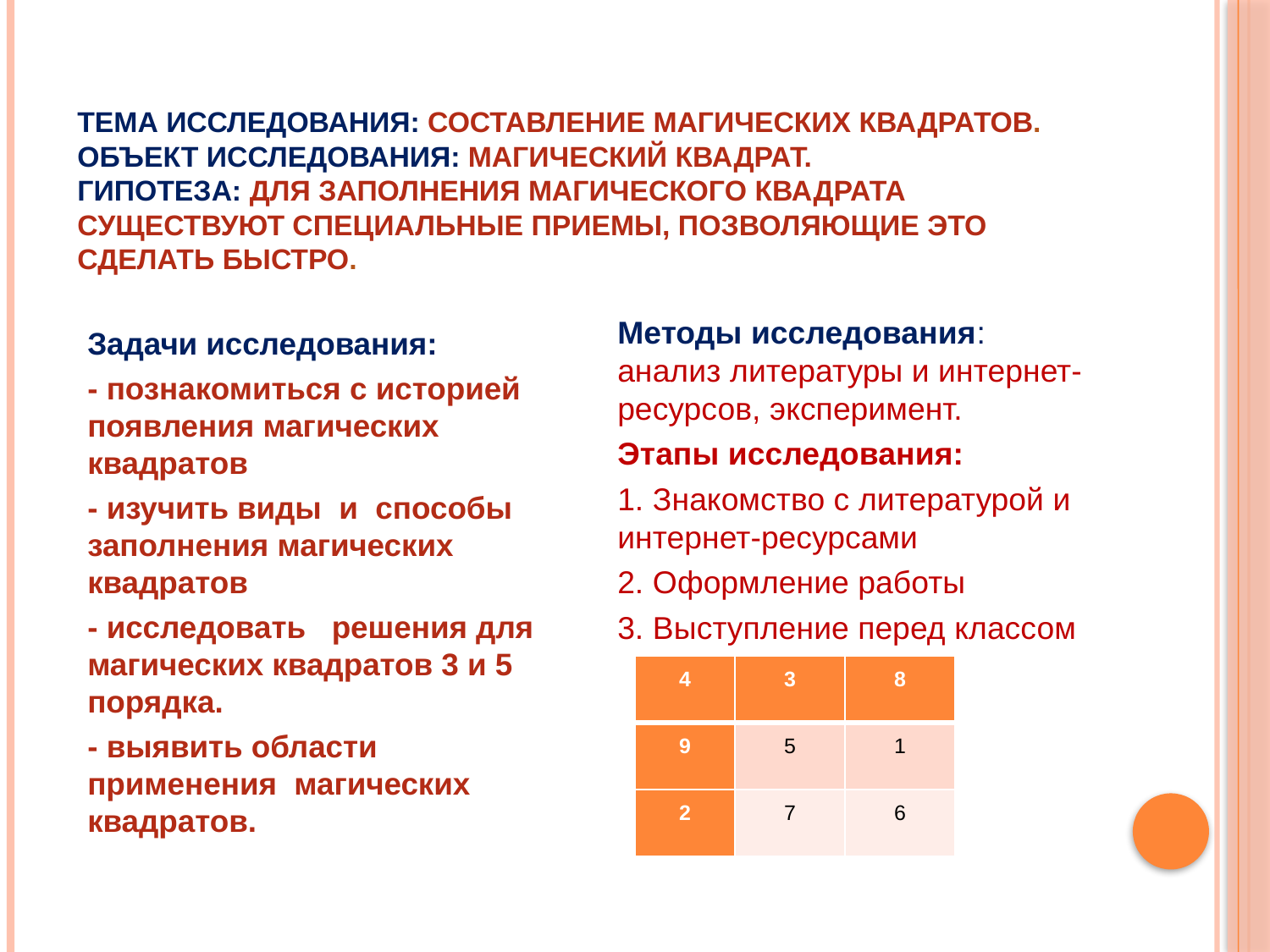

# Тема исследования: составление магических квадратов. Объект исследования: магический квадрат. Гипотеза: для заполнения магического квадрата существуют специальные приемы, позволяющие это сделать быстро.

Задачи исследования:
- познакомиться с историей появления магических квадратов
- изучить виды  и  способы заполнения магических квадратов
- исследовать   решения для магических квадратов 3 и 5 порядка.
- выявить области применения  магических квадратов.

Методы исследования: анализ литературы и интернет-ресурсов, эксперимент.
Этапы исследования:
1. Знакомство с литературой и интернет-ресурсами
2. Оформление работы
3. Выступление перед классом

| 4 | 3 | 8 |
| --- | --- | --- |
| 9 | 5 | 1 |
| 2 | 7 | 6 |